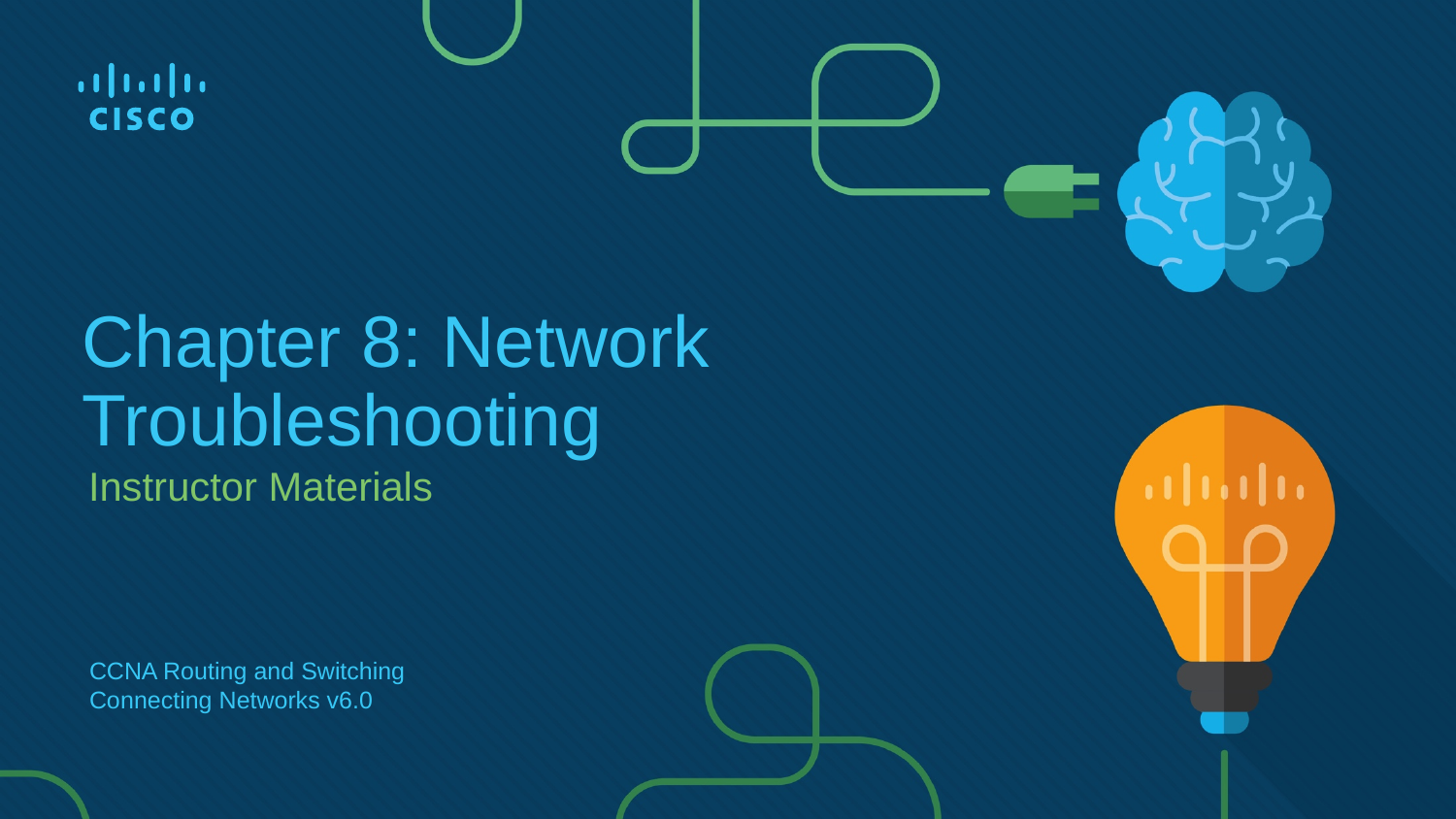

# Chapter 8: Network Troubleshooting
Instructor Materials
CCNA Routing and Switching
Connecting Networks v6.0